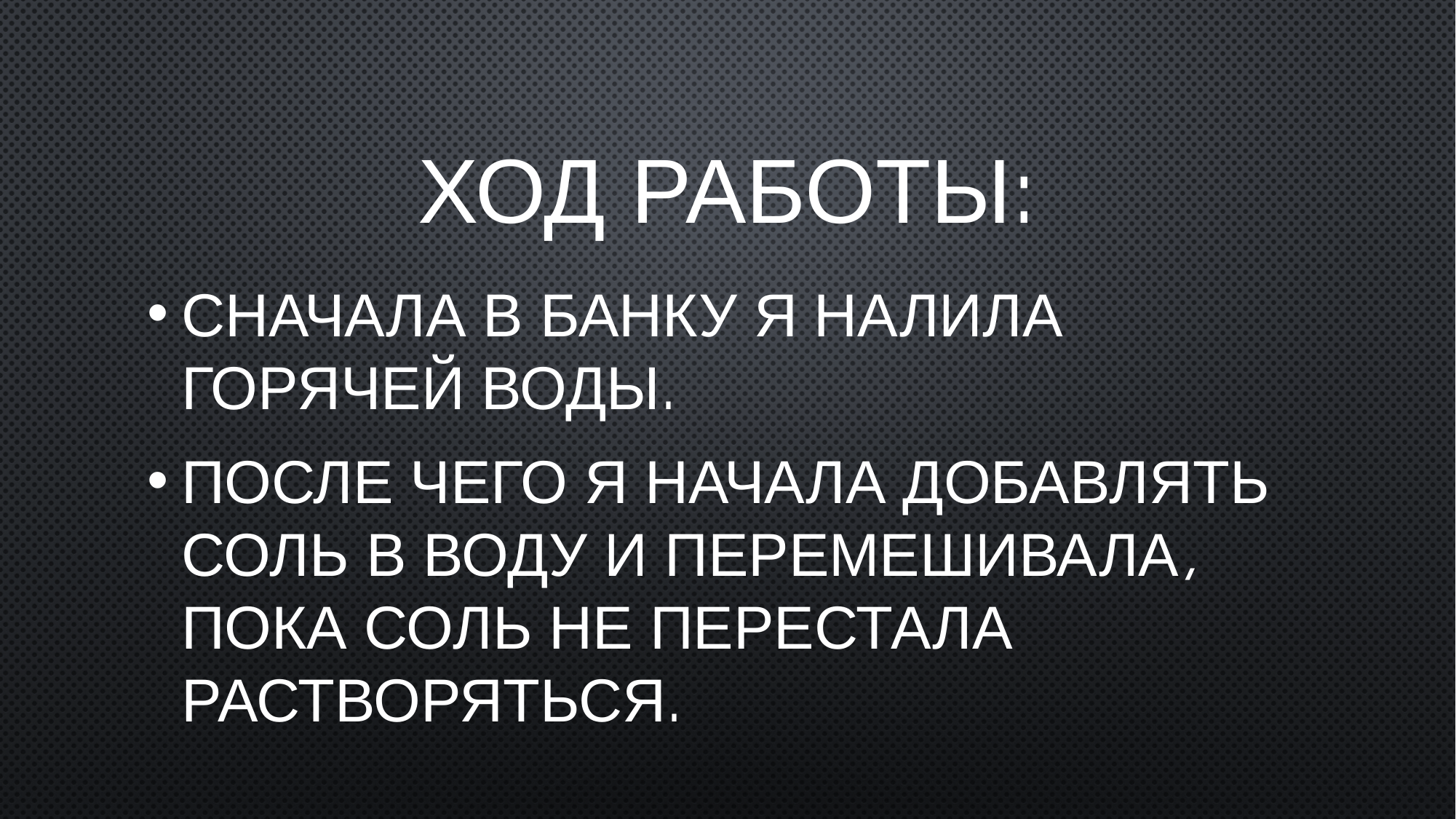

# ХОД РАБОТЫ:
СНАЧАЛА В БАНКУ Я НАЛИЛА ГОРЯЧЕЙ ВОДЫ.
ПОСЛЕ ЧЕГО Я НАЧАЛА ДОБАВЛЯТЬ СОЛЬ В ВОДУ И ПЕРЕМЕШИВАЛА, ПОКА СОЛЬ НЕ ПЕРЕСТАЛА РАСТВОРЯТЬСЯ.